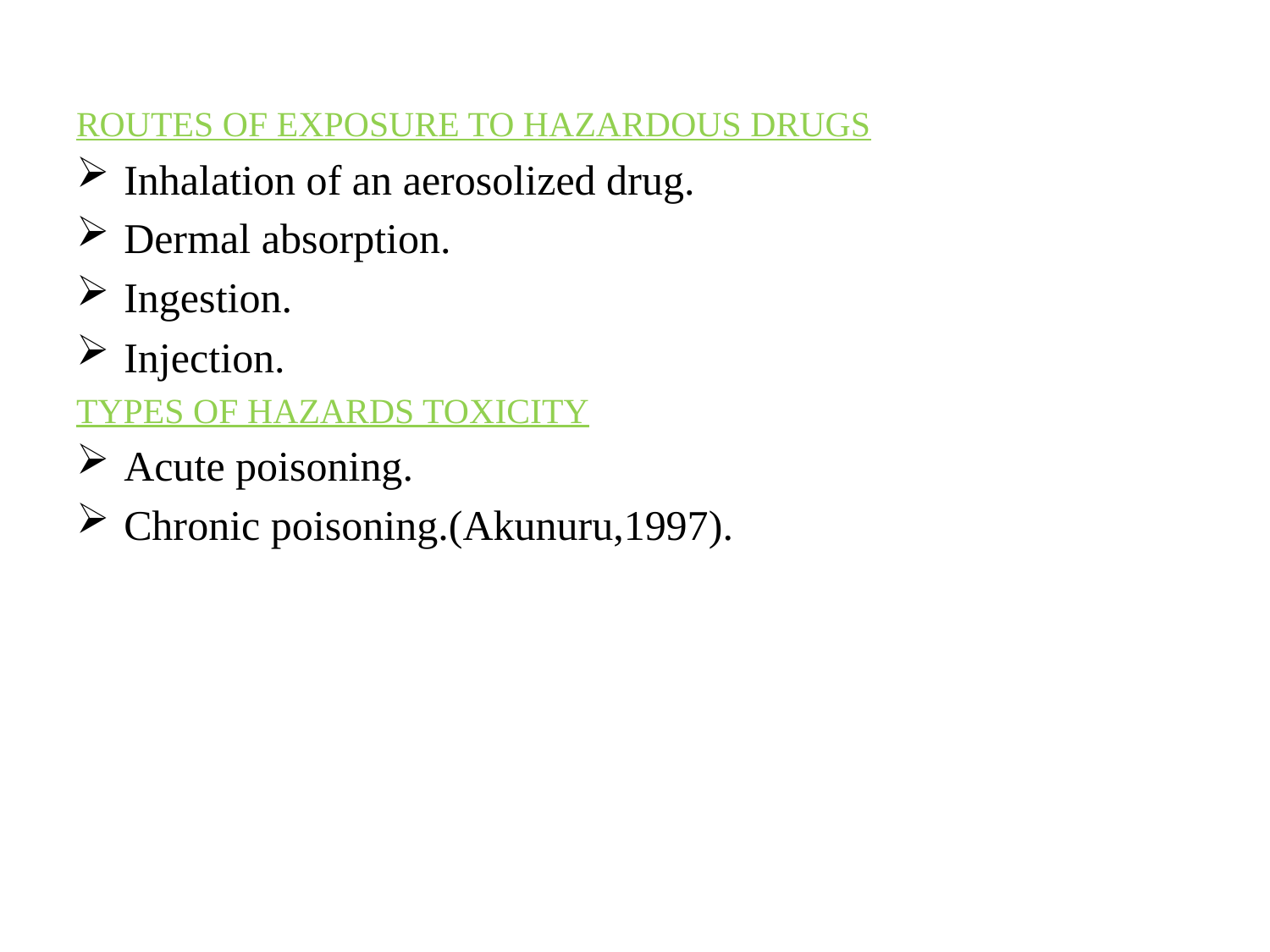

ROUTES OF EXPOSURE TO HAZARDOUS DRUGS
Inhalation of an aerosolized drug.
Dermal absorption.
Ingestion.
Injection.
TYPES OF HAZARDS TOXICITY
Acute poisoning.
Chronic poisoning.(Akunuru,1997).